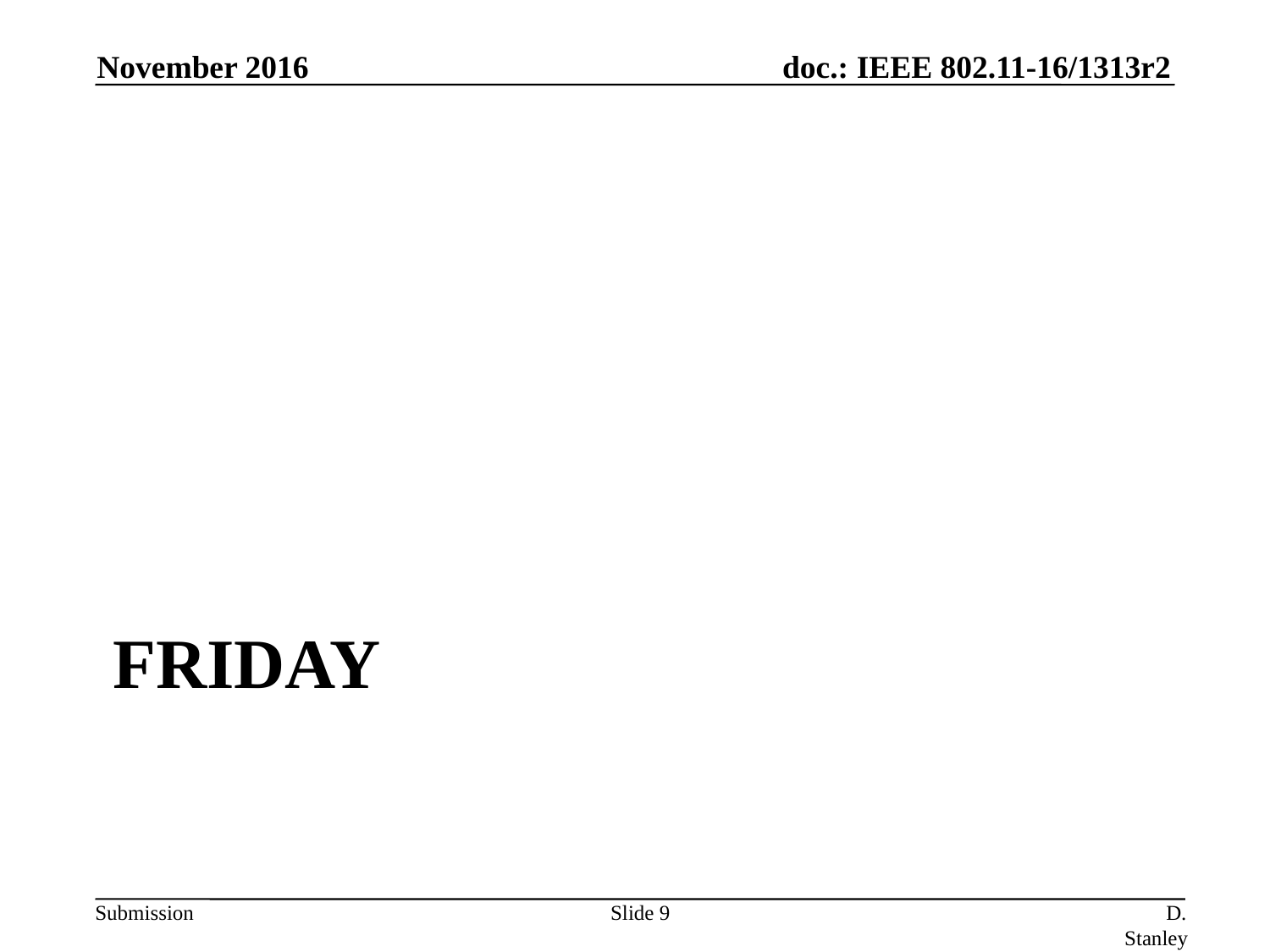

November 2016

# Friday
Slide 9
D. Stanley, HP Enterprise